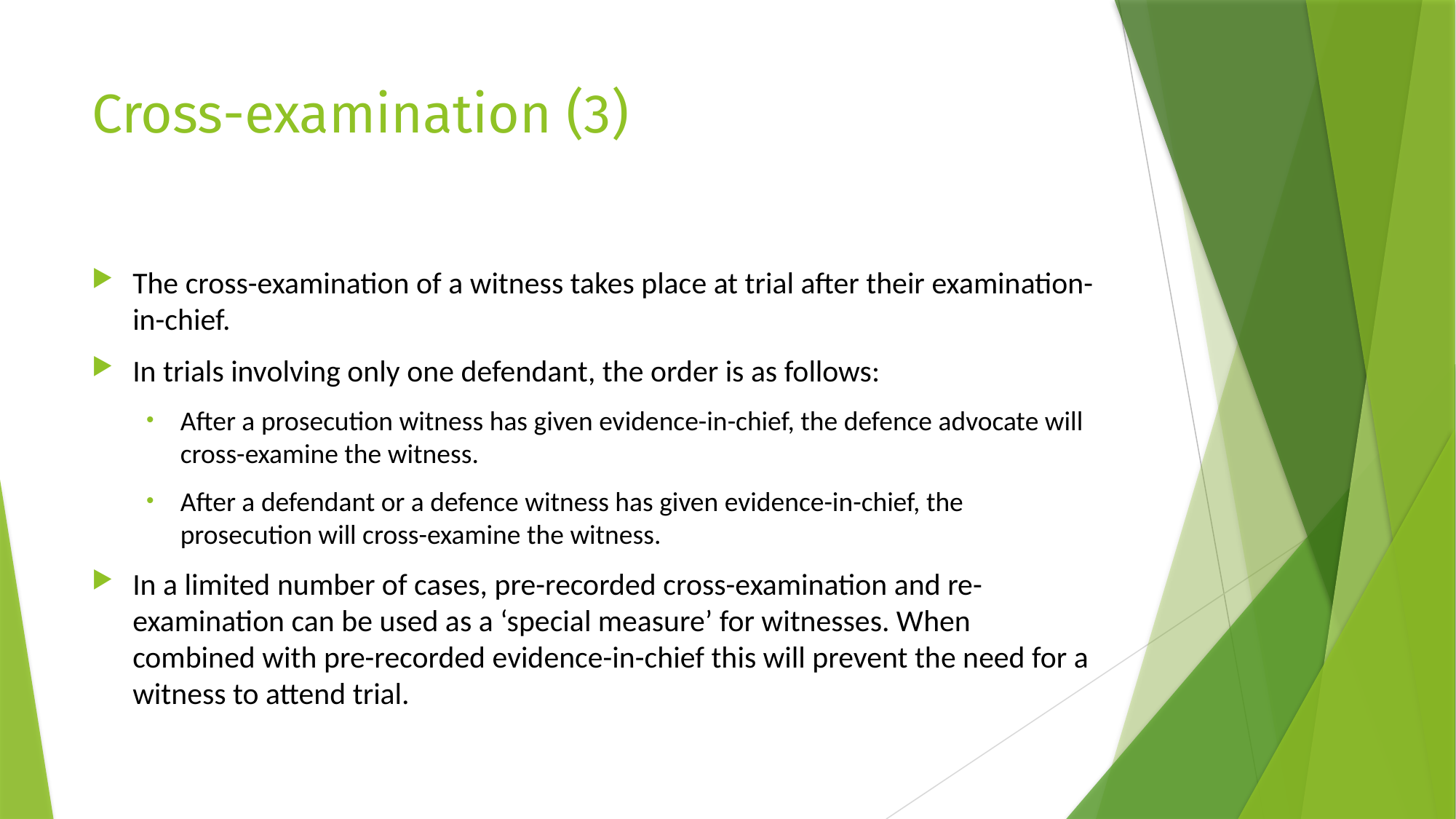

# Cross-examination (3)
The cross-examination of a witness takes place at trial after their examination-in-chief.
In trials involving only one defendant, the order is as follows:
After a prosecution witness has given evidence-in-chief, the defence advocate will cross-examine the witness.
After a defendant or a defence witness has given evidence-in-chief, the prosecution will cross-examine the witness.
In a limited number of cases, pre-recorded cross-examination and re-examination can be used as a ‘special measure’ for witnesses. When combined with pre-recorded evidence-in-chief this will prevent the need for a witness to attend trial.